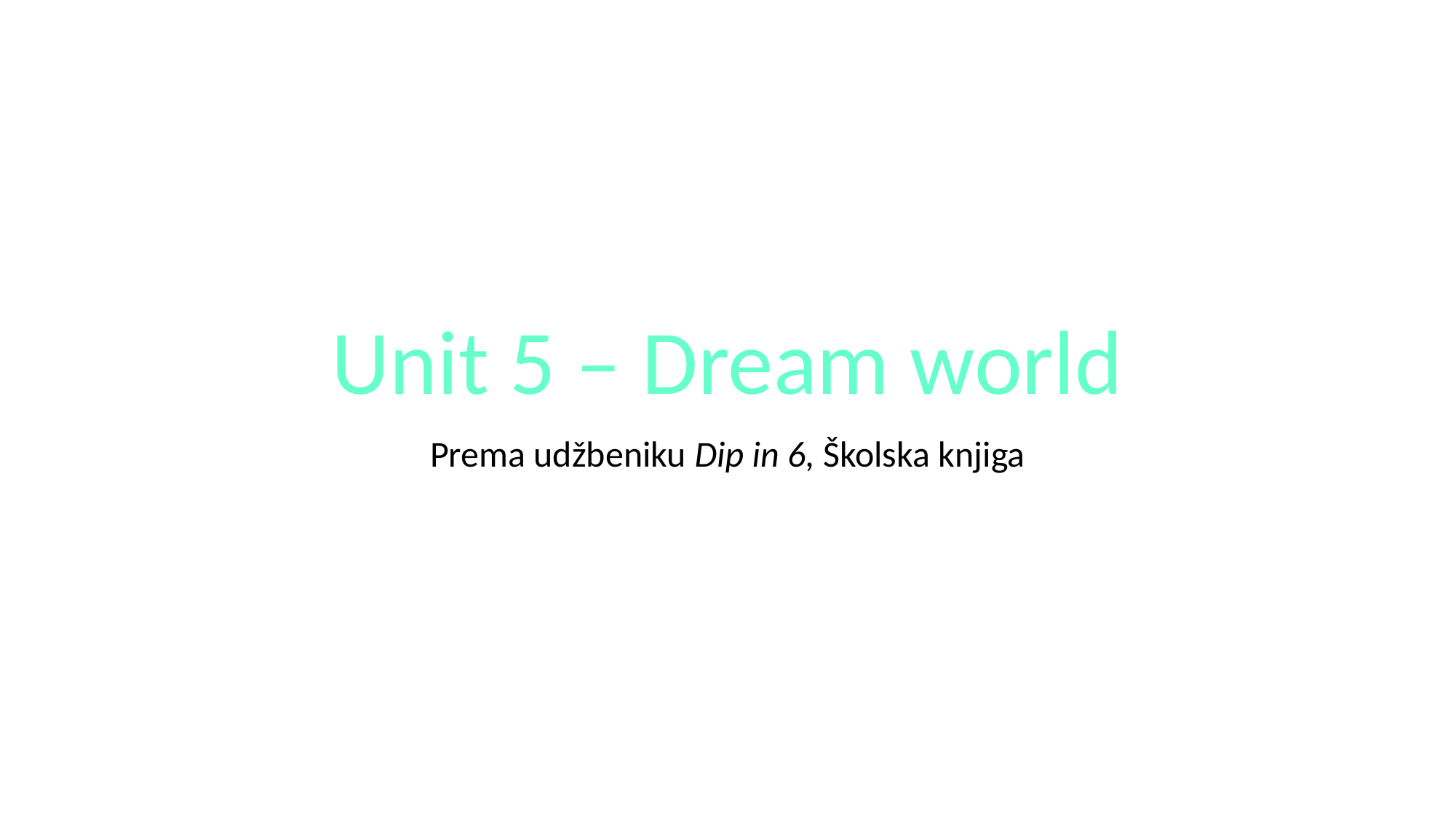

# Unit 5 – Dream world
Prema udžbeniku Dip in 6, Školska knjiga